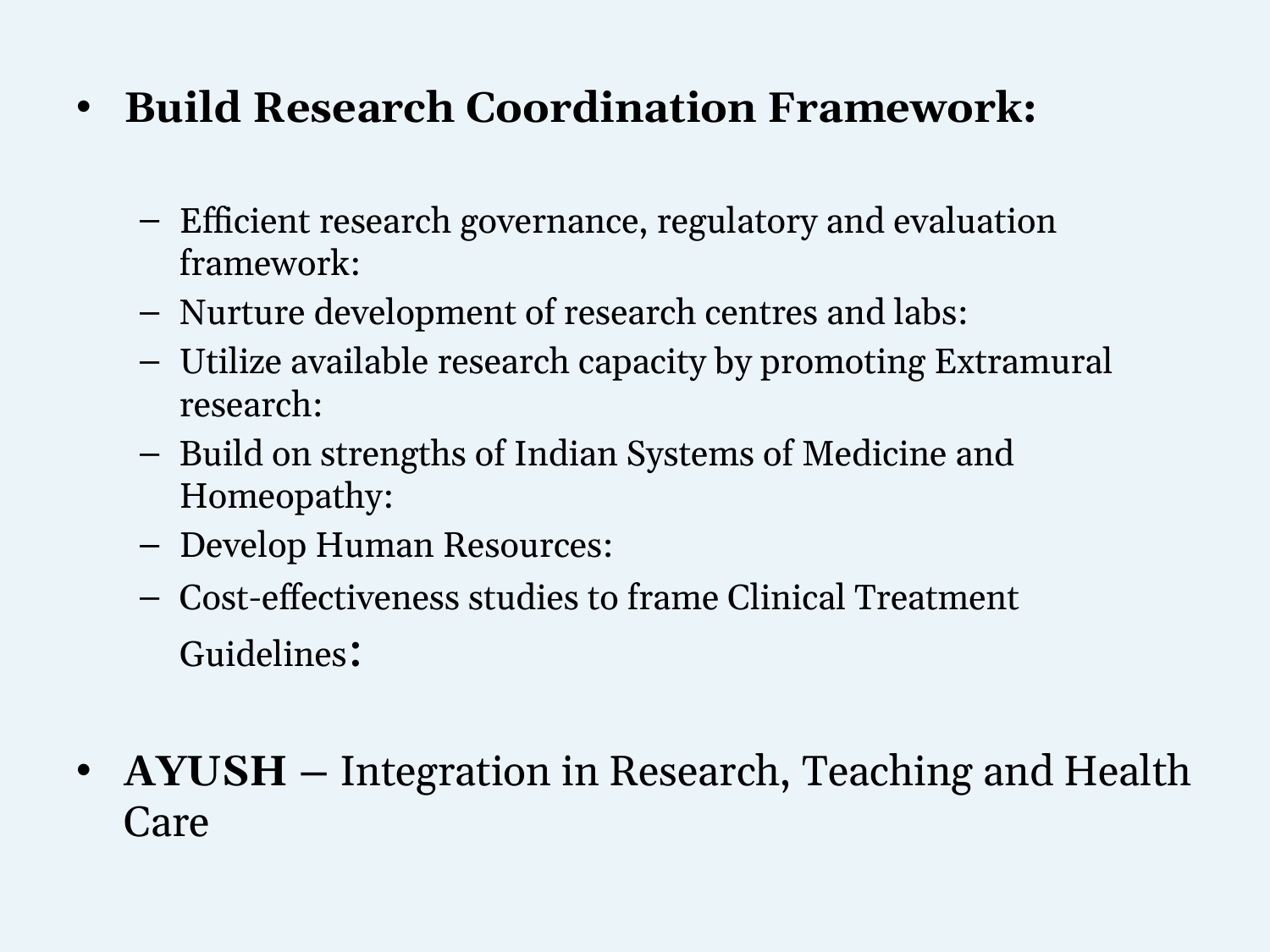

Build Research Coordination Framework:

Efficient research governance, regulatory and evaluation framework:
Nurture development of research centres and labs:
Utilize available research capacity by promoting Extramural research:
Build on strengths of Indian Systems of Medicine and Homeopathy:
Develop Human Resources:
Cost-effectiveness studies to frame Clinical Treatment Guidelines:

AYUSH – Integration in Research, Teaching and Health Care